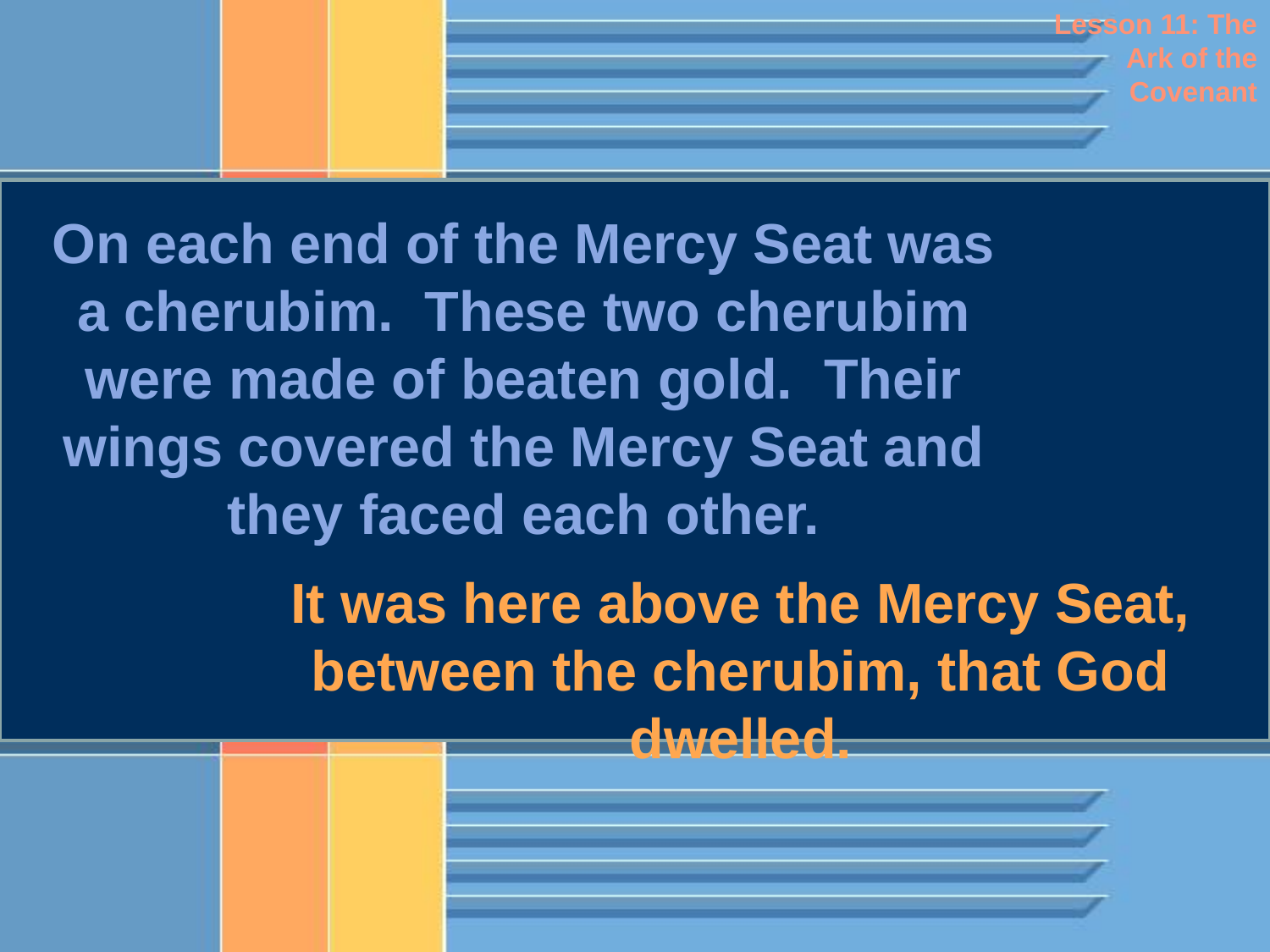

Lesson 11: The Ark of the Covenant

On each end of the Mercy Seat was a cherubim.  These two cherubim were made of beaten gold.  Their wings covered the Mercy Seat and they faced each other.
It was here above the Mercy Seat, between the cherubim, that God dwelled.